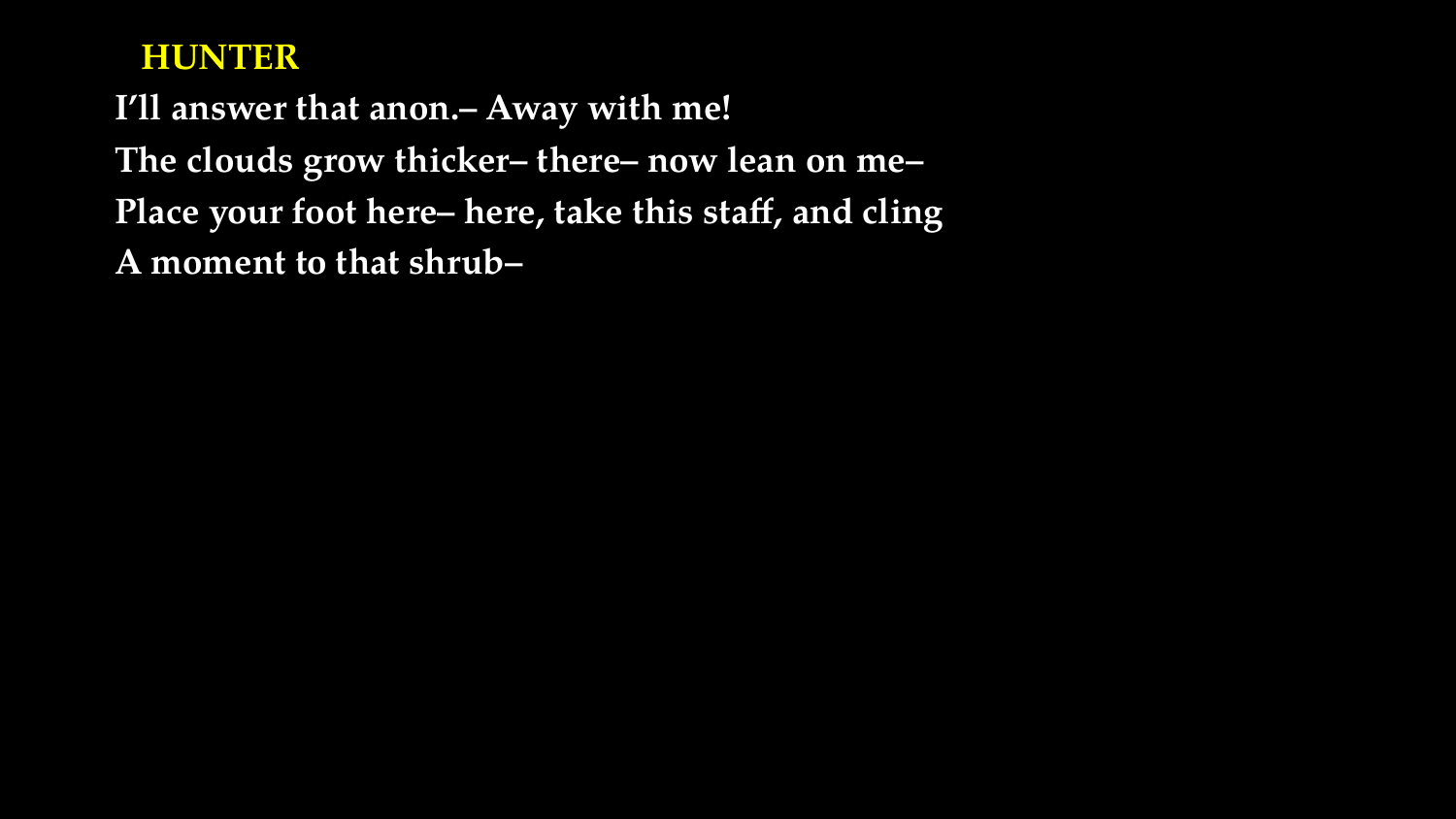

# HUNTER I’ll answer that anon.– Away with me! The clouds grow thicker– there– now lean on me– Place your foot here– here, take this staff, and cling A moment to that shrub–